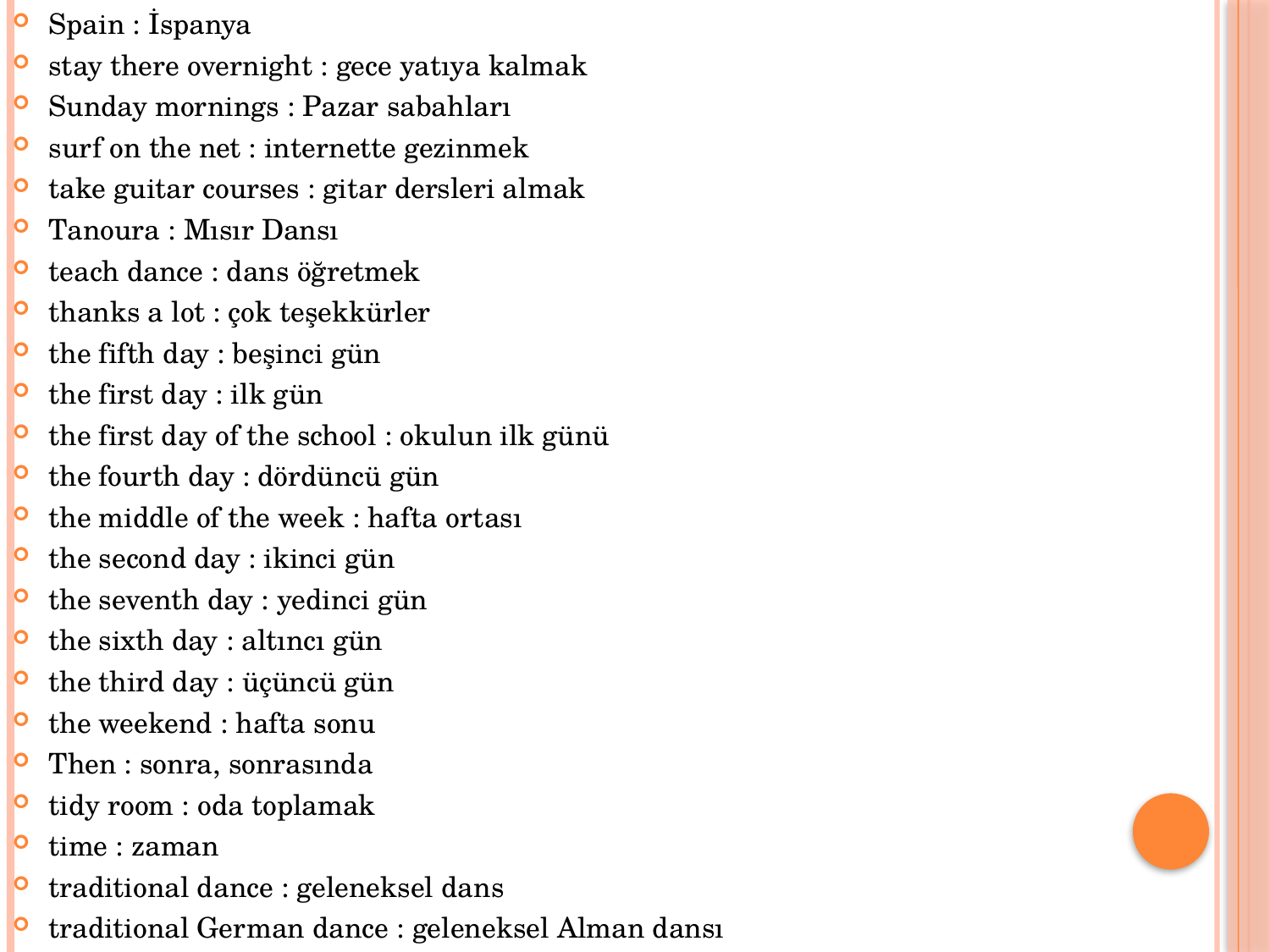

Spain : İspanya
stay there overnight : gece yatıya kalmak
Sunday mornings : Pazar sabahları
surf on the net : internette gezinmek
take guitar courses : gitar dersleri almak
Tanoura : Mısır Dansı
teach dance : dans öğretmek
thanks a lot : çok teşekkürler
the fifth day : beşinci gün
the first day : ilk gün
the first day of the school : okulun ilk günü
the fourth day : dördüncü gün
the middle of the week : hafta ortası
the second day : ikinci gün
the seventh day : yedinci gün
the sixth day : altıncı gün
the third day : üçüncü gün
the weekend : hafta sonu
Then : sonra, sonrasında
tidy room : oda toplamak
time : zaman
traditional dance : geleneksel dans
traditional German dance : geleneksel Alman dansı